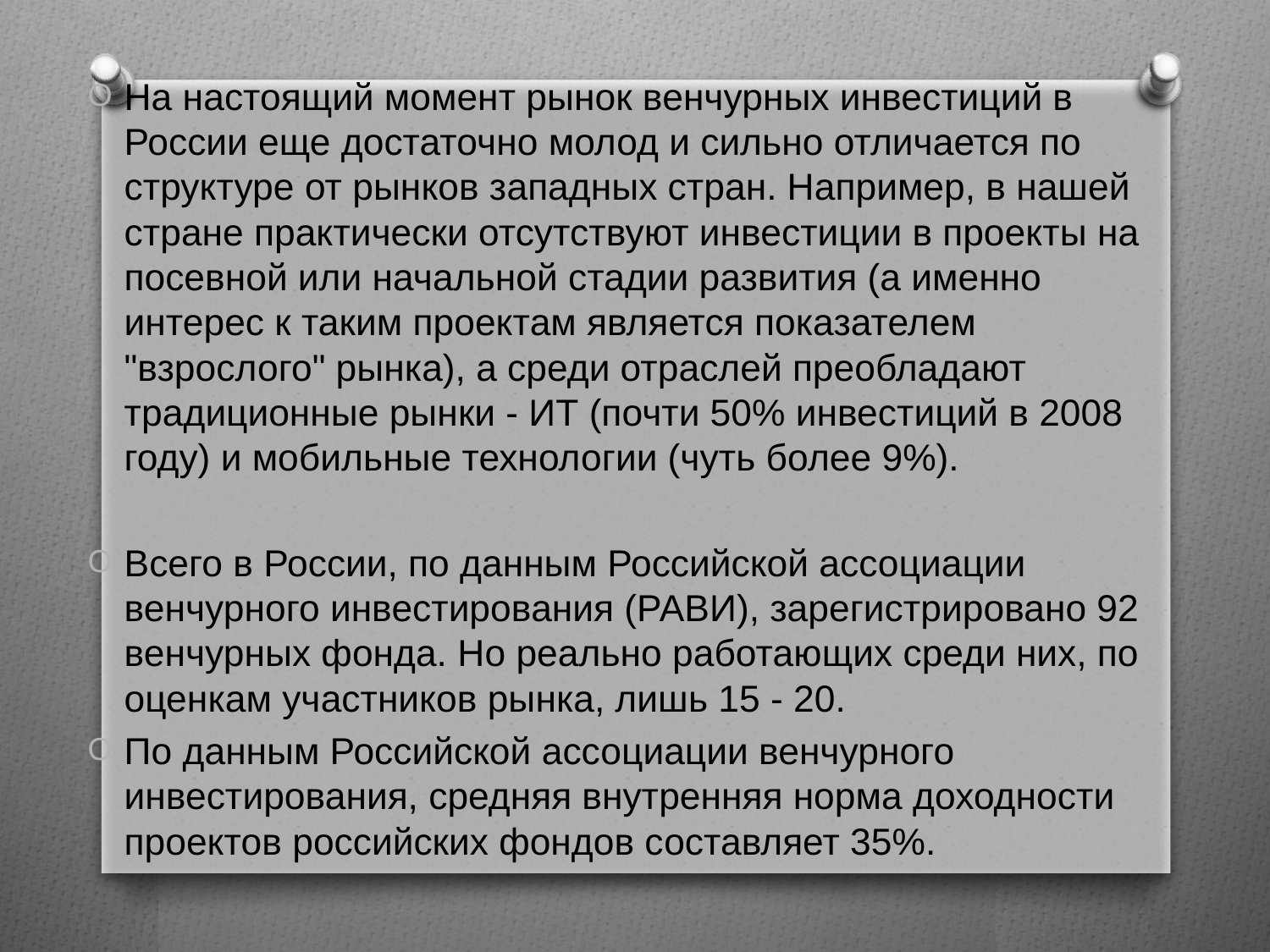

#
На настоящий момент рынок венчурных инвестиций в России еще достаточно молод и сильно отличается по структуре от рынков западных стран. Например, в нашей стране практически отсутствуют инвестиции в проекты на посевной или начальной стадии развития (а именно интерес к таким проектам является показателем "взрослого" рынка), а среди отраслей преобладают традиционные рынки - ИТ (почти 50% инвестиций в 2008 году) и мобильные технологии (чуть более 9%).

Всего в России, по данным Российской ассоциации венчурного инвестирования (РАВИ), зарегистрировано 92 венчурных фонда. Но реально работающих среди них, по оценкам участников рынка, лишь 15 - 20.
По данным Российской ассоциации венчурного инвестирования, средняя внутренняя норма доходности проектов российских фондов составляет 35%.